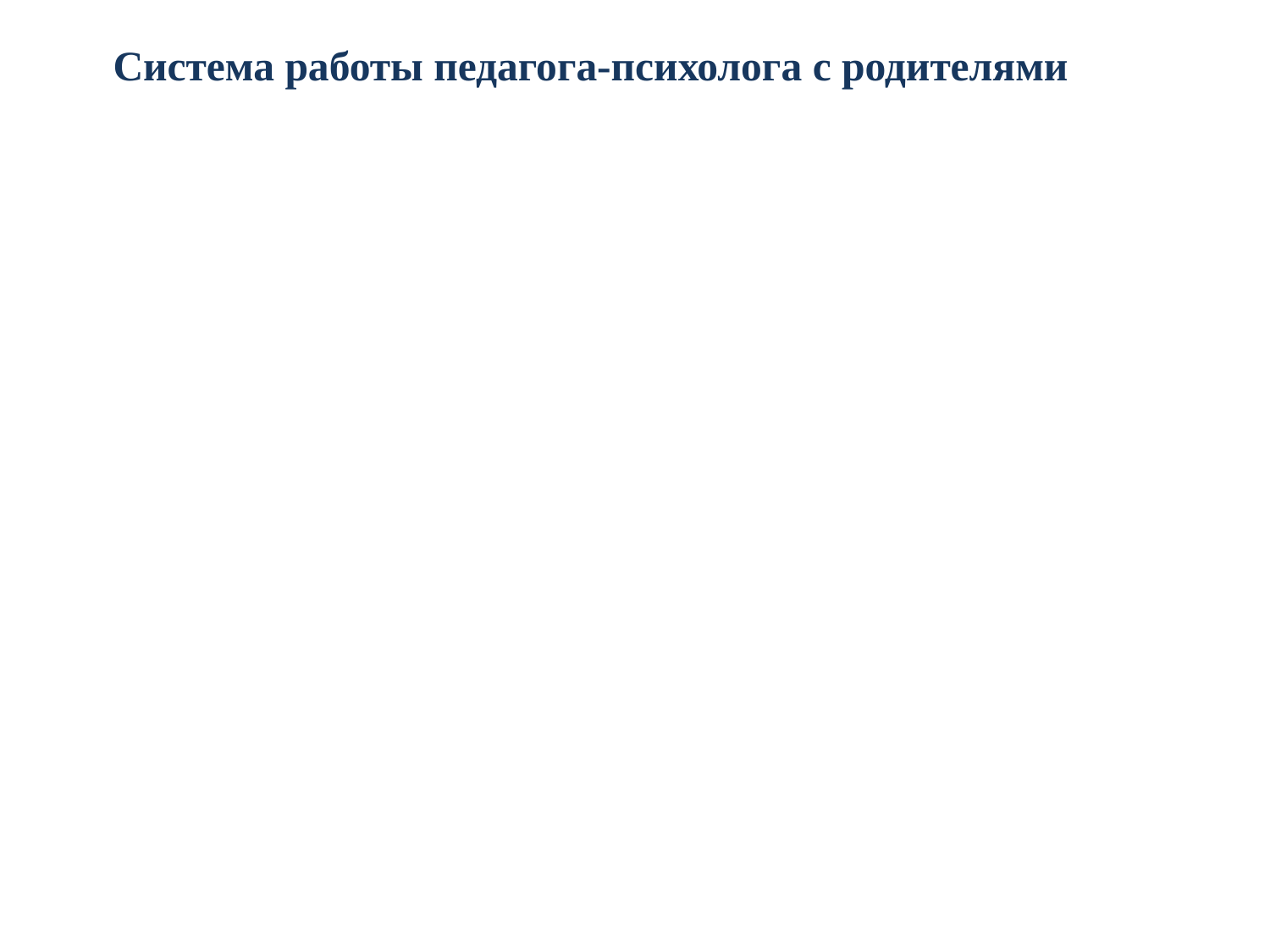

Система работы педагога-психолога с родителями

ФОРМЫ РАБОТЫ С  РОДИТЕЛЯМИ

НАГЛЯДНО-ИНФОРМАЦИОННЫЕ ФОРМЫ РАБОТЫ
ИНДИВИДУАЛЬНЫЕ
ФОРМЫ РАБОТЫ
КОЛЛЕКТИВНЫЕ
ФОРМЫ РАБОТЫ
ТЕМАТИЧЕ-СКИЕ ВЫСТАВКИ
БУКЛЕТЫ
ДНИ ОТКРЫТЫХ ДВЕРЕЙ
ГРУПП. И ОБЩ. РОД. СОБРАНИЯ
КОНСУЛЬТАЦИЯ
  БЕСЕДА
ЛЕКЦИИ
КОНСУЛЬТАЦИИ
ПАПКИ-ПЕ-РЕДВИЖКИ
КОНСУЛЬ-ТАЦИИ
КОНФЕРЕН-ЦИИ
СЕМЕЙНЫЙ КЛУБ
АНКЕТИ-РОВАНИЕ
ПАМЯТКИ
УГОЛКИ ДЛЯ РОДИТЕЛЕЙ
ВЕЧЕРА ВОПРОСОВ И ОТВЕТОВ
КРУГЛЫЙ СТОЛ
РЕКОМЕНДАЦИИ
ТРЕНИНГИ

ДЕЛОВЫЕ ИГРЫ

МАСТЕР-КЛАСС
ИНФОРМ. СТЕНДЫ
ПРЕЗЕНТАЦИИ
АКЦИИ
КОНКУРСЫ.